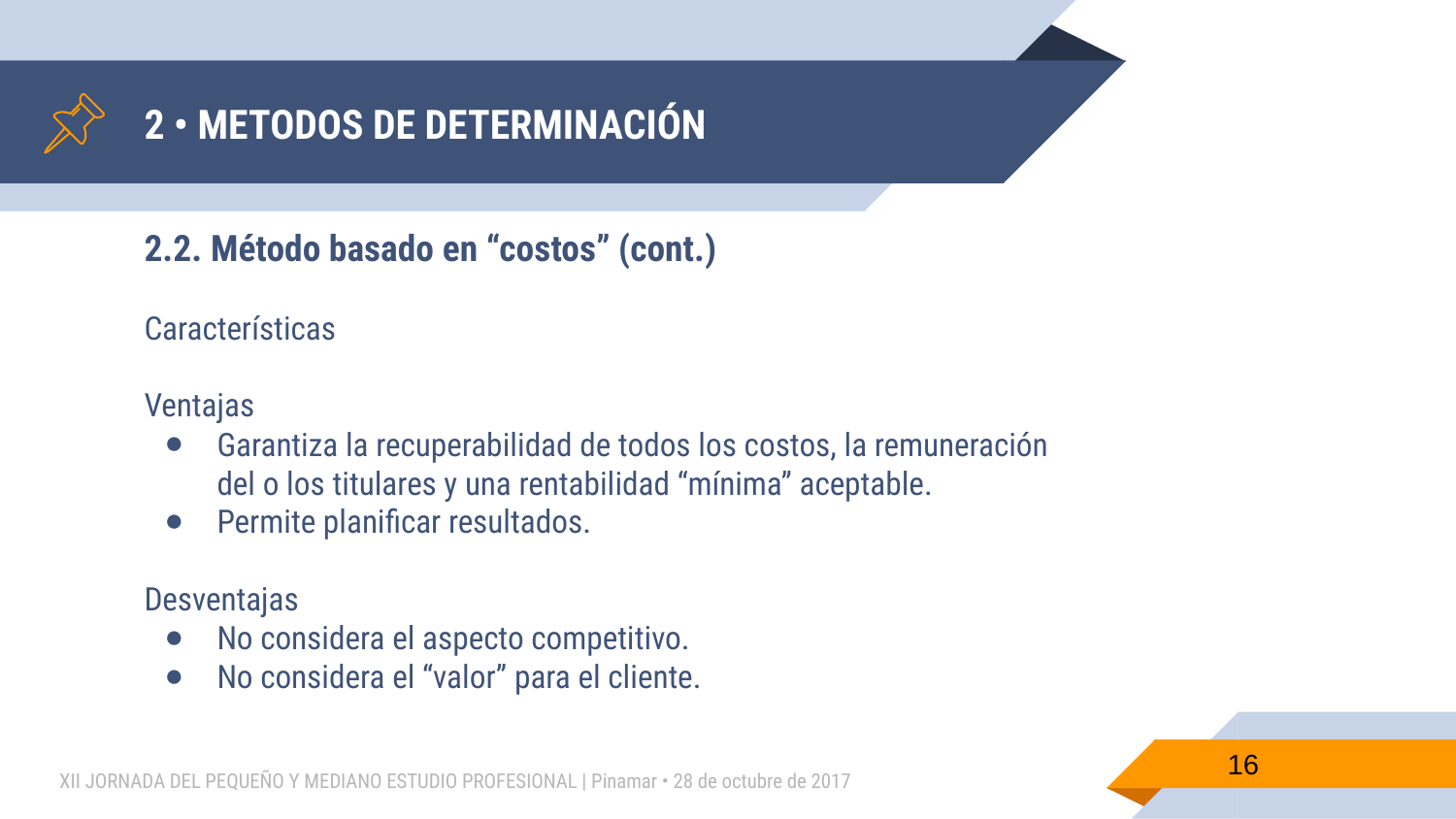

# 2 • METODOS DE DETERMINACIÓN

2.2. Método basado en “costos” (cont.)

Características

Ventajas
Garantiza la recuperabilidad de todos los costos, la remuneración del o los titulares y una rentabilidad “mínima” aceptable.
Permite planificar resultados.
Desventajas
No considera el aspecto competitivo.
No considera el “valor” para el cliente.
16